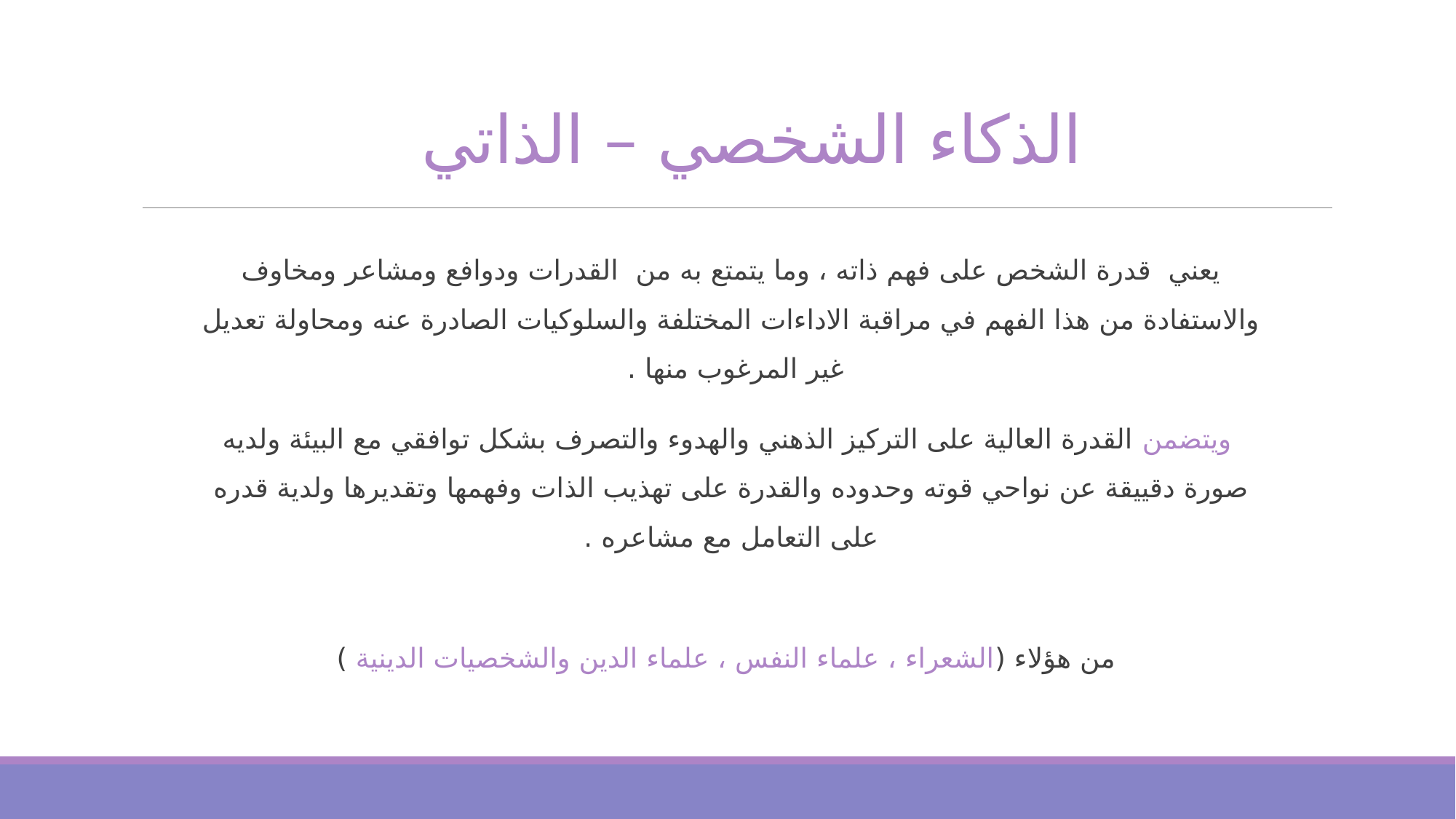

# الذكاء الشخصي – الذاتي
يعني  قدرة الشخص على فهم ذاته ، وما يتمتع به من  القدرات ودوافع ومشاعر ومخاوف والاستفادة من هذا الفهم في مراقبة الاداءات المختلفة والسلوكيات الصادرة عنه ومحاولة تعديل غير المرغوب منها .
 ويتضمن القدرة العالية على التركيز الذهني والهدوء والتصرف بشكل توافقي مع البيئة ولديه صورة دقييقة عن نواحي قوته وحدوده والقدرة على تهذيب الذات وفهمها وتقديرها ولدية قدره على التعامل مع مشاعره .

من هؤلاء (الشعراء ، علماء النفس ، علماء الدين والشخصيات الدينية )